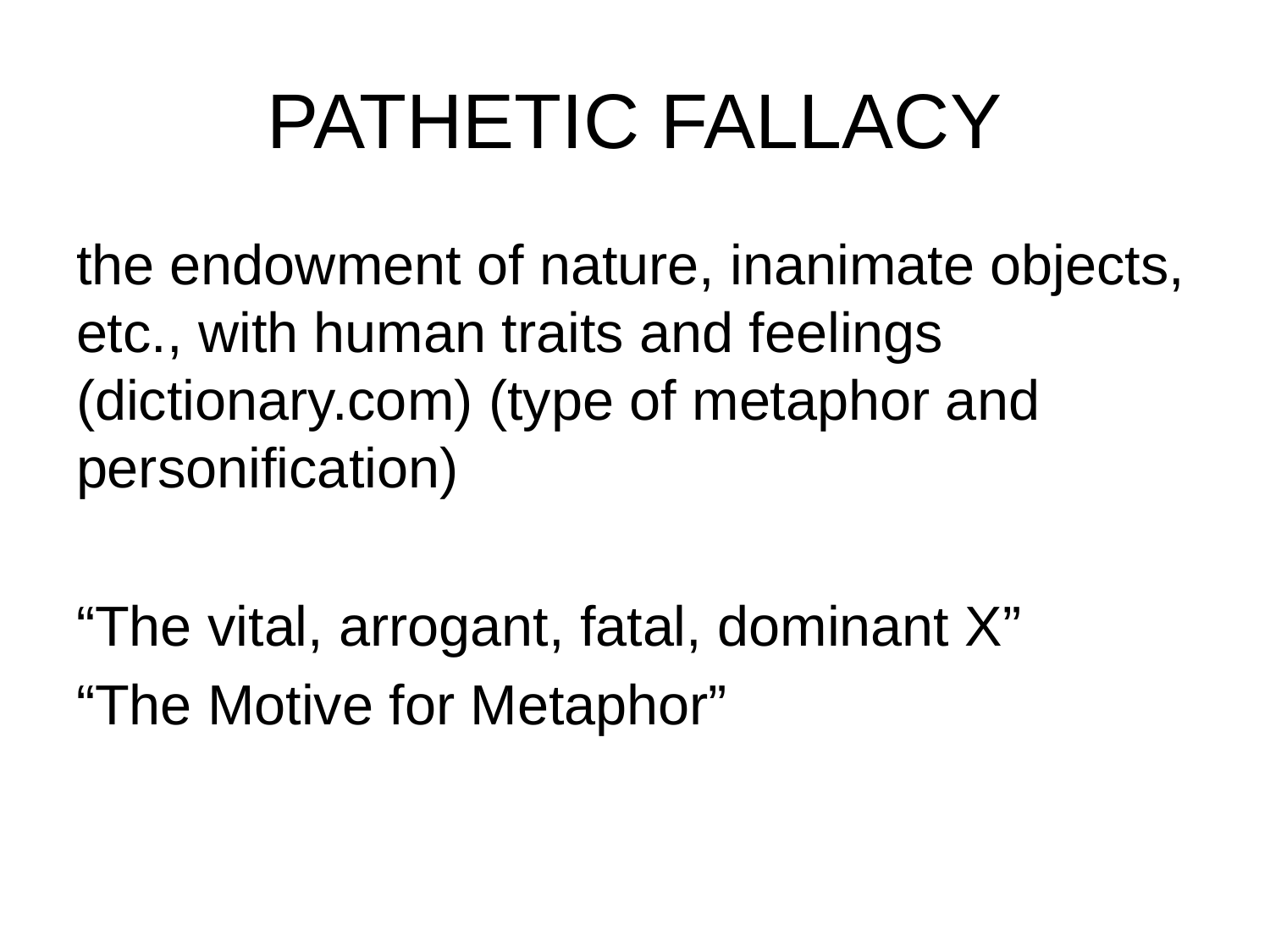

# PATHETIC FALLACY
the endowment of nature, inanimate objects, etc., with human traits and feelings (dictionary.com) (type of metaphor and personification)

“The vital, arrogant, fatal, dominant X”
“The Motive for Metaphor”